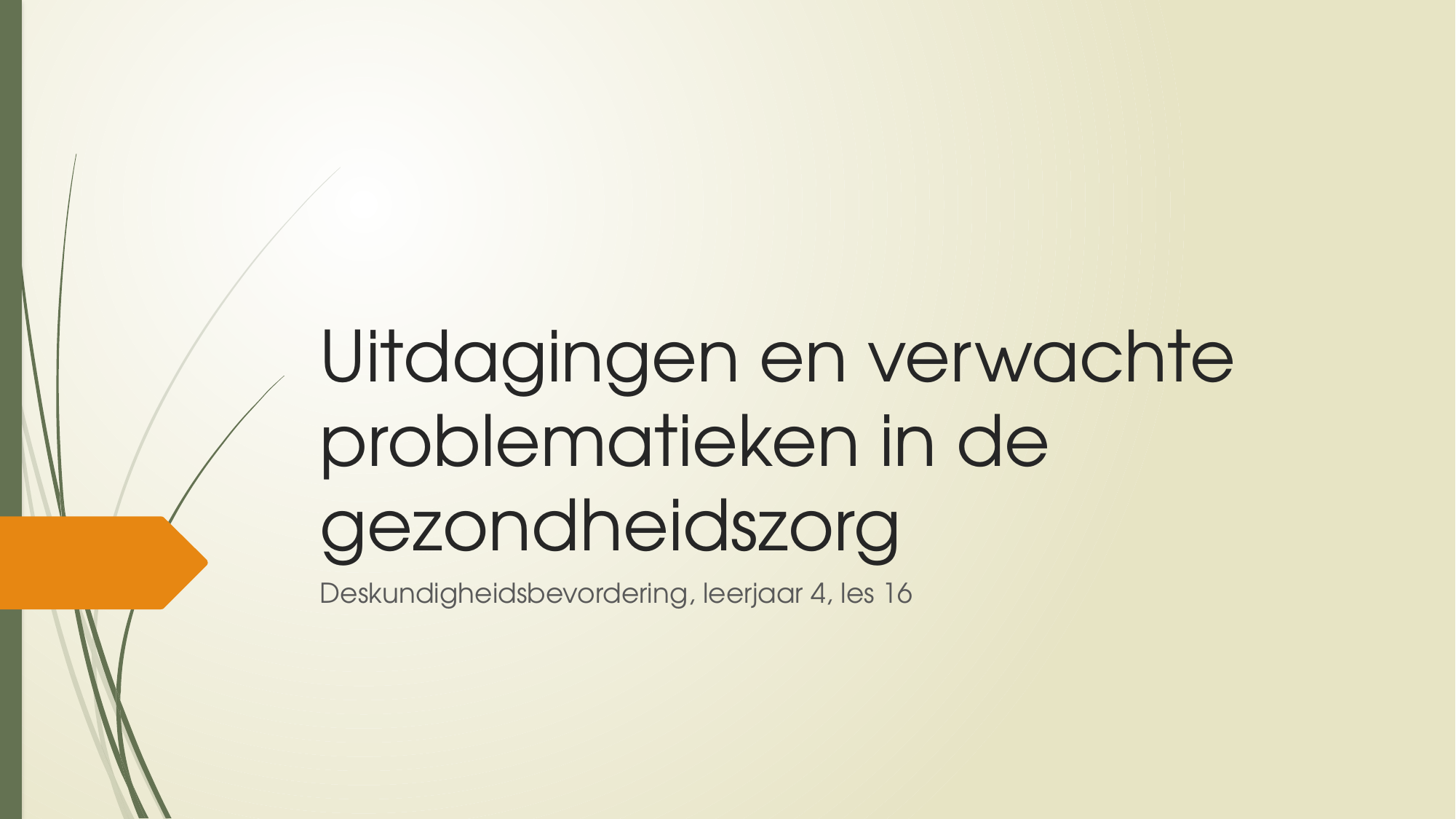

# Uitdagingen en verwachte problematieken in de gezondheidszorg
Deskundigheidsbevordering, leerjaar 4, les 16